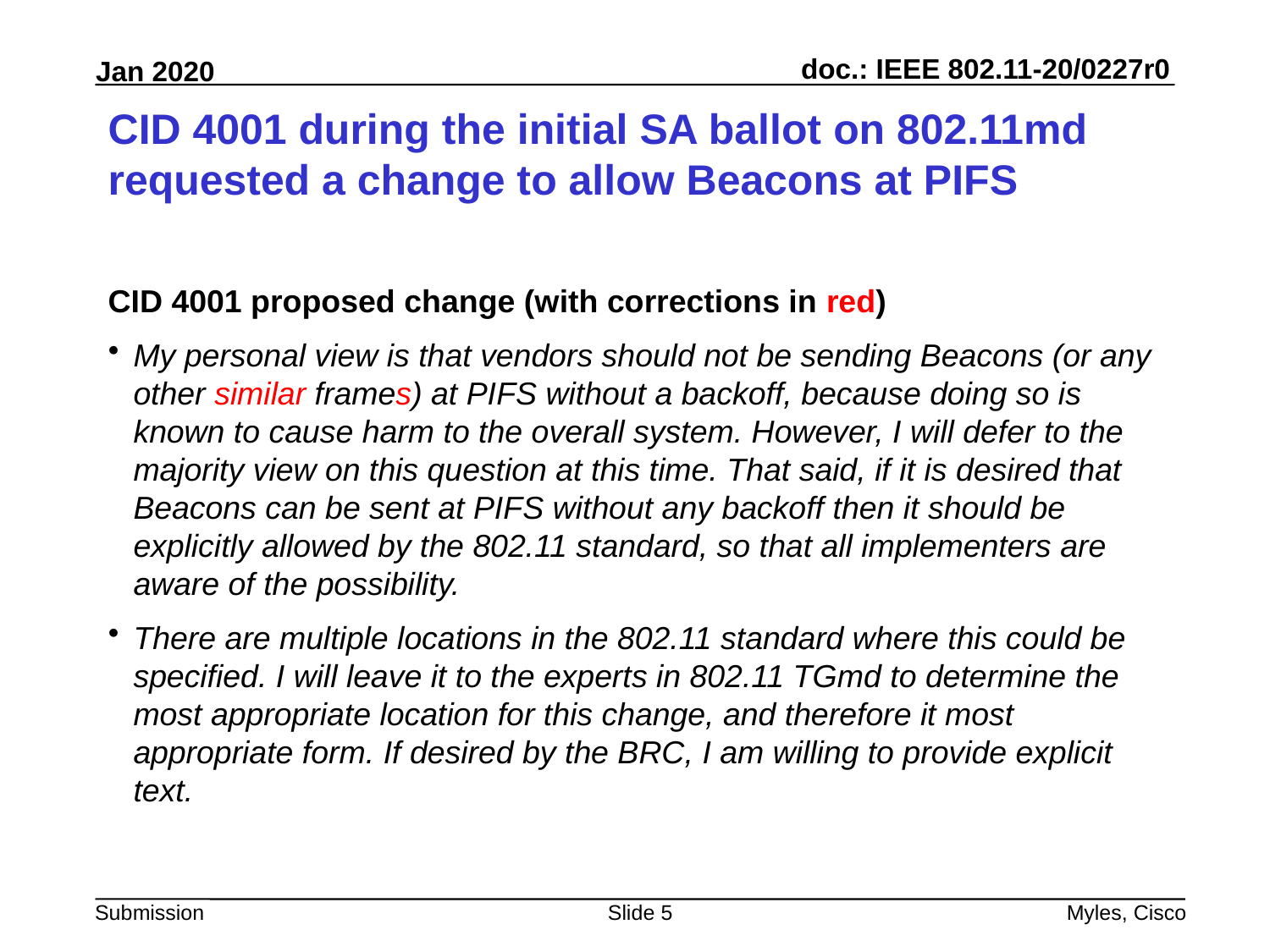

# CID 4001 during the initial SA ballot on 802.11md requested a change to allow Beacons at PIFS
CID 4001 proposed change (with corrections in red)
My personal view is that vendors should not be sending Beacons (or any other similar frames) at PIFS without a backoff, because doing so is known to cause harm to the overall system. However, I will defer to the majority view on this question at this time. That said, if it is desired that Beacons can be sent at PIFS without any backoff then it should be explicitly allowed by the 802.11 standard, so that all implementers are aware of the possibility.
There are multiple locations in the 802.11 standard where this could be specified. I will leave it to the experts in 802.11 TGmd to determine the most appropriate location for this change, and therefore it most appropriate form. If desired by the BRC, I am willing to provide explicit text.
Slide 5
Myles, Cisco